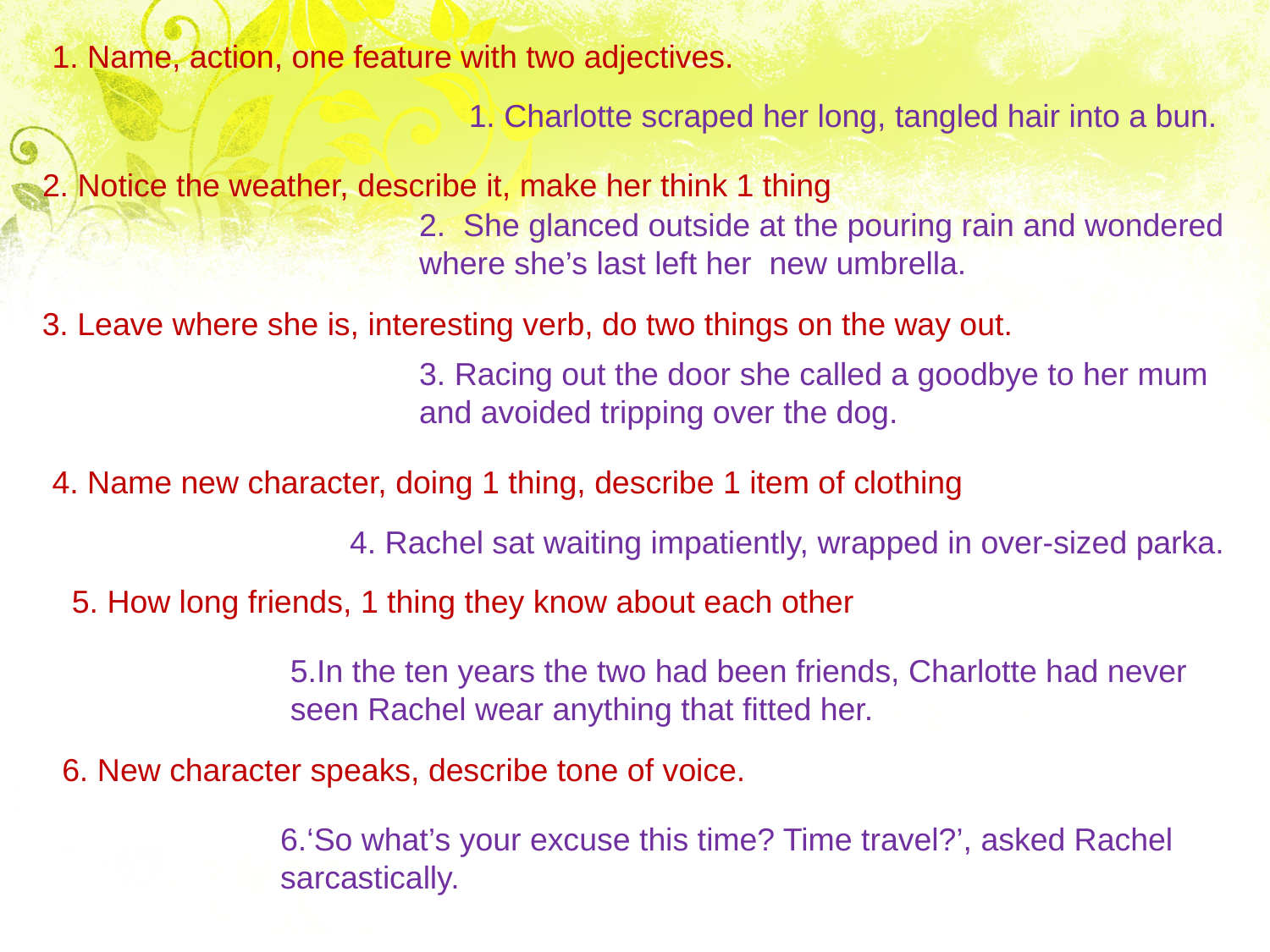

1. Name, action, one feature with two adjectives.
1. Charlotte scraped her long, tangled hair into a bun.
2. Notice the weather, describe it, make her think 1 thing
2.  She glanced outside at the pouring rain and wondered where she’s last left her  new umbrella.
3. Leave where she is, interesting verb, do two things on the way out.
3. Racing out the door she called a goodbye to her mum and avoided tripping over the dog.
4. Name new character, doing 1 thing, describe 1 item of clothing
4. Rachel sat waiting impatiently, wrapped in over-sized parka.
5. How long friends, 1 thing they know about each other
5.In the ten years the two had been friends, Charlotte had never seen Rachel wear anything that fitted her.
6. New character speaks, describe tone of voice.
6.‘So what’s your excuse this time? Time travel?’, asked Rachel sarcastically.